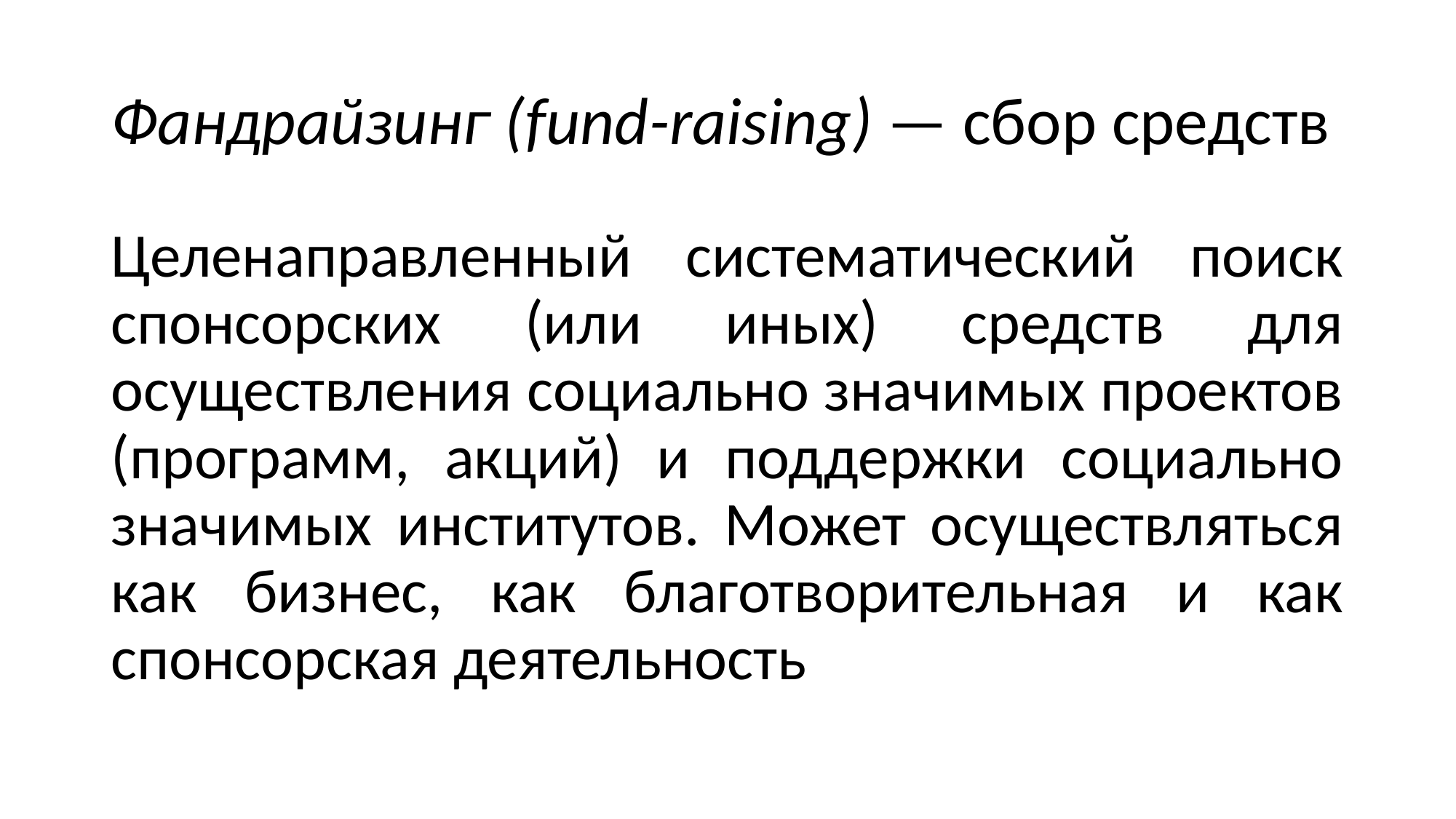

# Фандрайзинг (fund-raising) — сбор средств
Целенаправленный систематический поиск спонсорских (или иных) средств для осуществления социально значимых проектов (программ, акций) и поддержки социально значимых институтов. Может осуществляться как бизнес, как благотворительная и как спонсорская деятельность